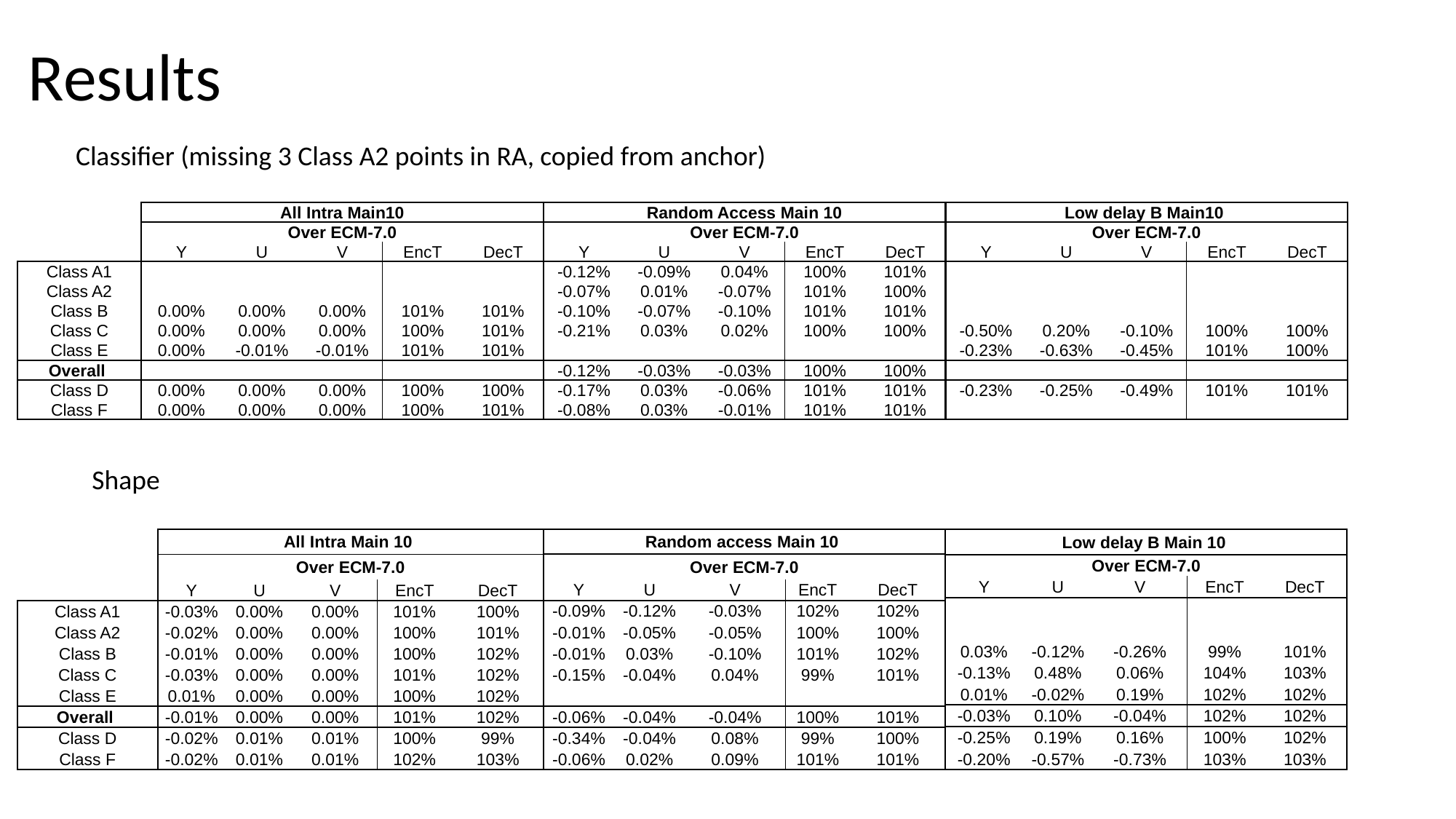

# Results
Classifier (missing 3 Class A2 points in RA, copied from anchor)
|  | All Intra Main10 |  |  |  |  |
| --- | --- | --- | --- | --- | --- |
|  | Over ECM-7.0 |  |  |  |  |
|  | Y | U | V | EncT | DecT |
| Class A1 |  |  |  |  |  |
| Class A2 |  |  |  |  |  |
| Class B | 0.00% | 0.00% | 0.00% | 101% | 101% |
| Class C | 0.00% | 0.00% | 0.00% | 100% | 101% |
| Class E | 0.00% | -0.01% | -0.01% | 101% | 101% |
| Overall |  |  |  |  |  |
| Class D | 0.00% | 0.00% | 0.00% | 100% | 100% |
| Class F | 0.00% | 0.00% | 0.00% | 100% | 101% |
| Random Access Main 10 |  |  |  |  |
| --- | --- | --- | --- | --- |
| Over ECM-7.0 |  |  |  |  |
| Y | U | V | EncT | DecT |
| -0.12% | -0.09% | 0.04% | 100% | 101% |
| -0.07% | 0.01% | -0.07% | 101% | 100% |
| -0.10% | -0.07% | -0.10% | 101% | 101% |
| -0.21% | 0.03% | 0.02% | 100% | 100% |
|  |  |  |  |  |
| -0.12% | -0.03% | -0.03% | 100% | 100% |
| -0.17% | 0.03% | -0.06% | 101% | 101% |
| -0.08% | 0.03% | -0.01% | 101% | 101% |
| Low delay B Main10 |  |  |  |  |
| --- | --- | --- | --- | --- |
| Over ECM-7.0 |  |  |  |  |
| Y | U | V | EncT | DecT |
|  |  |  |  |  |
|  |  |  |  |  |
|  |  |  |  |  |
| -0.50% | 0.20% | -0.10% | 100% | 100% |
| -0.23% | -0.63% | -0.45% | 101% | 100% |
|  |  |  |  |  |
| -0.23% | -0.25% | -0.49% | 101% | 101% |
|  |  |  |  |  |
Shape
| Random access Main 10 |  |  |  |  |
| --- | --- | --- | --- | --- |
| Over ECM-7.0 |  |  |  |  |
| Y | U | V | EncT | DecT |
| -0.09% | -0.12% | -0.03% | 102% | 102% |
| -0.01% | -0.05% | -0.05% | 100% | 100% |
| -0.01% | 0.03% | -0.10% | 101% | 102% |
| -0.15% | -0.04% | 0.04% | 99% | 101% |
|  |  |  |  |  |
| -0.06% | -0.04% | -0.04% | 100% | 101% |
| -0.34% | -0.04% | 0.08% | 99% | 100% |
| -0.06% | 0.02% | 0.09% | 101% | 101% |
|  | All Intra Main 10 |  |  |  |  |
| --- | --- | --- | --- | --- | --- |
|  | Over ECM-7.0 |  |  |  |  |
|  | Y | U | V | EncT | DecT |
| Class A1 | -0.03% | 0.00% | 0.00% | 101% | 100% |
| Class A2 | -0.02% | 0.00% | 0.00% | 100% | 101% |
| Class B | -0.01% | 0.00% | 0.00% | 100% | 102% |
| Class C | -0.03% | 0.00% | 0.00% | 101% | 102% |
| Class E | 0.01% | 0.00% | 0.00% | 100% | 102% |
| Overall | -0.01% | 0.00% | 0.00% | 101% | 102% |
| Class D | -0.02% | 0.01% | 0.01% | 100% | 99% |
| Class F | -0.02% | 0.01% | 0.01% | 102% | 103% |
| Low delay B Main 10 |  |  |  |  |
| --- | --- | --- | --- | --- |
| Over ECM-7.0 |  |  |  |  |
| Y | U | V | EncT | DecT |
|  |  |  |  |  |
|  |  |  |  |  |
| 0.03% | -0.12% | -0.26% | 99% | 101% |
| -0.13% | 0.48% | 0.06% | 104% | 103% |
| 0.01% | -0.02% | 0.19% | 102% | 102% |
| -0.03% | 0.10% | -0.04% | 102% | 102% |
| -0.25% | 0.19% | 0.16% | 100% | 102% |
| -0.20% | -0.57% | -0.73% | 103% | 103% |